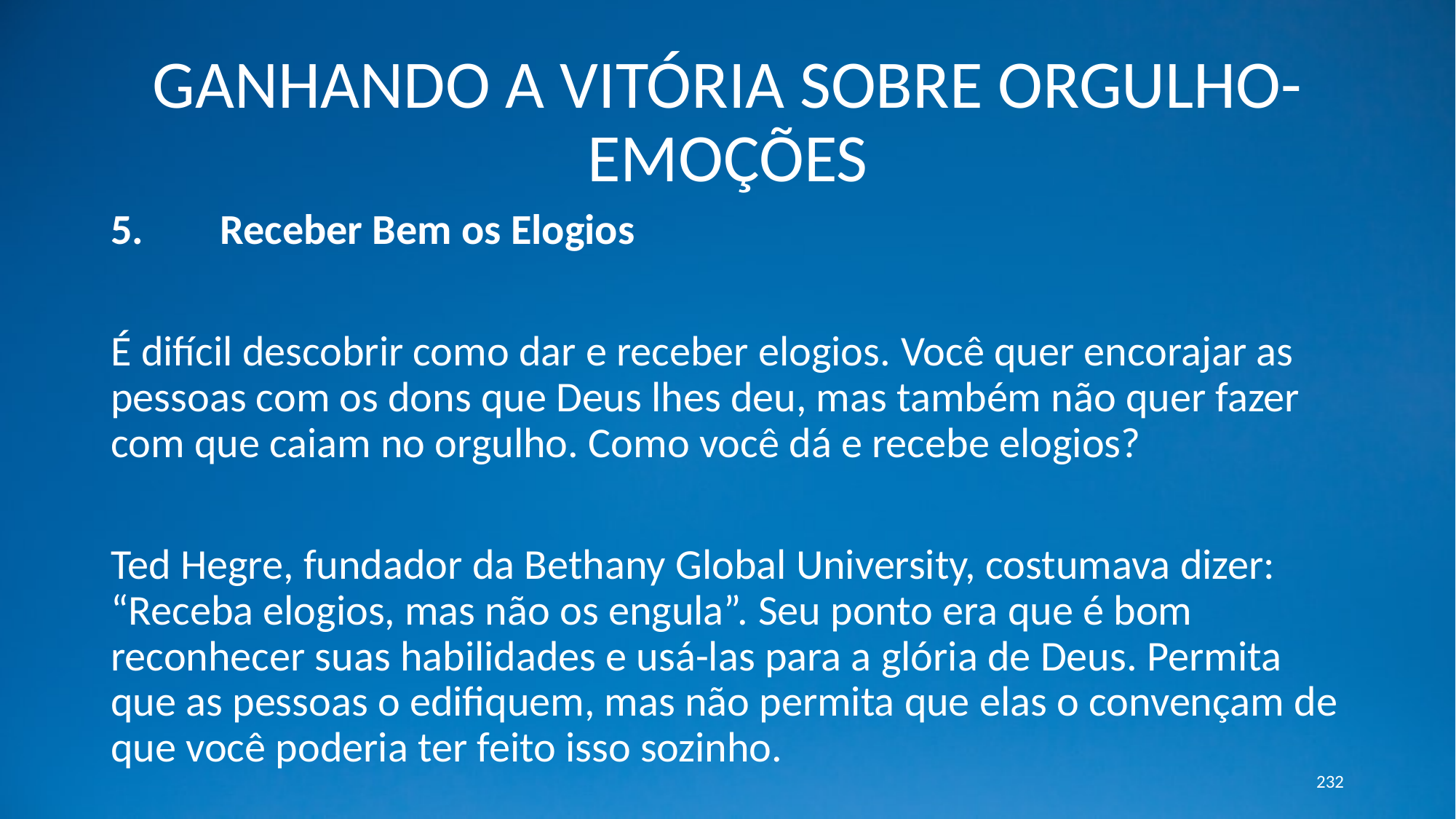

# GANHANDO A VITÓRIA SOBRE ORGULHO-EMOÇÕES
5.	Receber Bem os Elogios

É difícil descobrir como dar e receber elogios. Você quer encorajar as pessoas com os dons que Deus lhes deu, mas também não quer fazer com que caiam no orgulho. Como você dá e recebe elogios?

Ted Hegre, fundador da Bethany Global University, costumava dizer: “Receba elogios, mas não os engula”. Seu ponto era que é bom reconhecer suas habilidades e usá-las para a glória de Deus. Permita que as pessoas o edifiquem, mas não permita que elas o convençam de que você poderia ter feito isso sozinho.
232